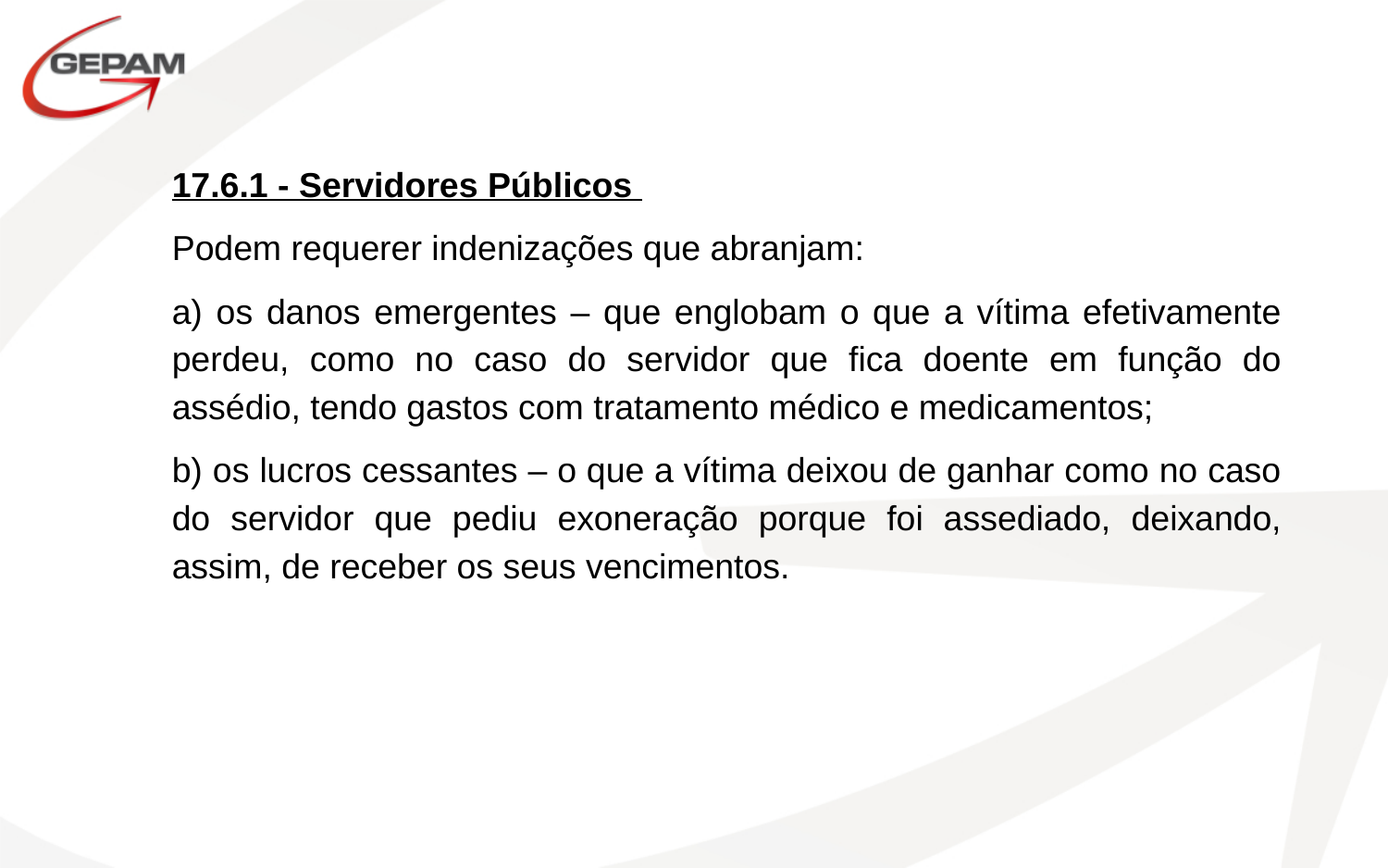

17.6.1 - Servidores Públicos
Podem requerer indenizações que abranjam:
a) os danos emergentes – que englobam o que a vítima efetivamente perdeu, como no caso do servidor que fica doente em função do assédio, tendo gastos com tratamento médico e medicamentos;
b) os lucros cessantes – o que a vítima deixou de ganhar como no caso do servidor que pediu exoneração porque foi assediado, deixando, assim, de receber os seus vencimentos.